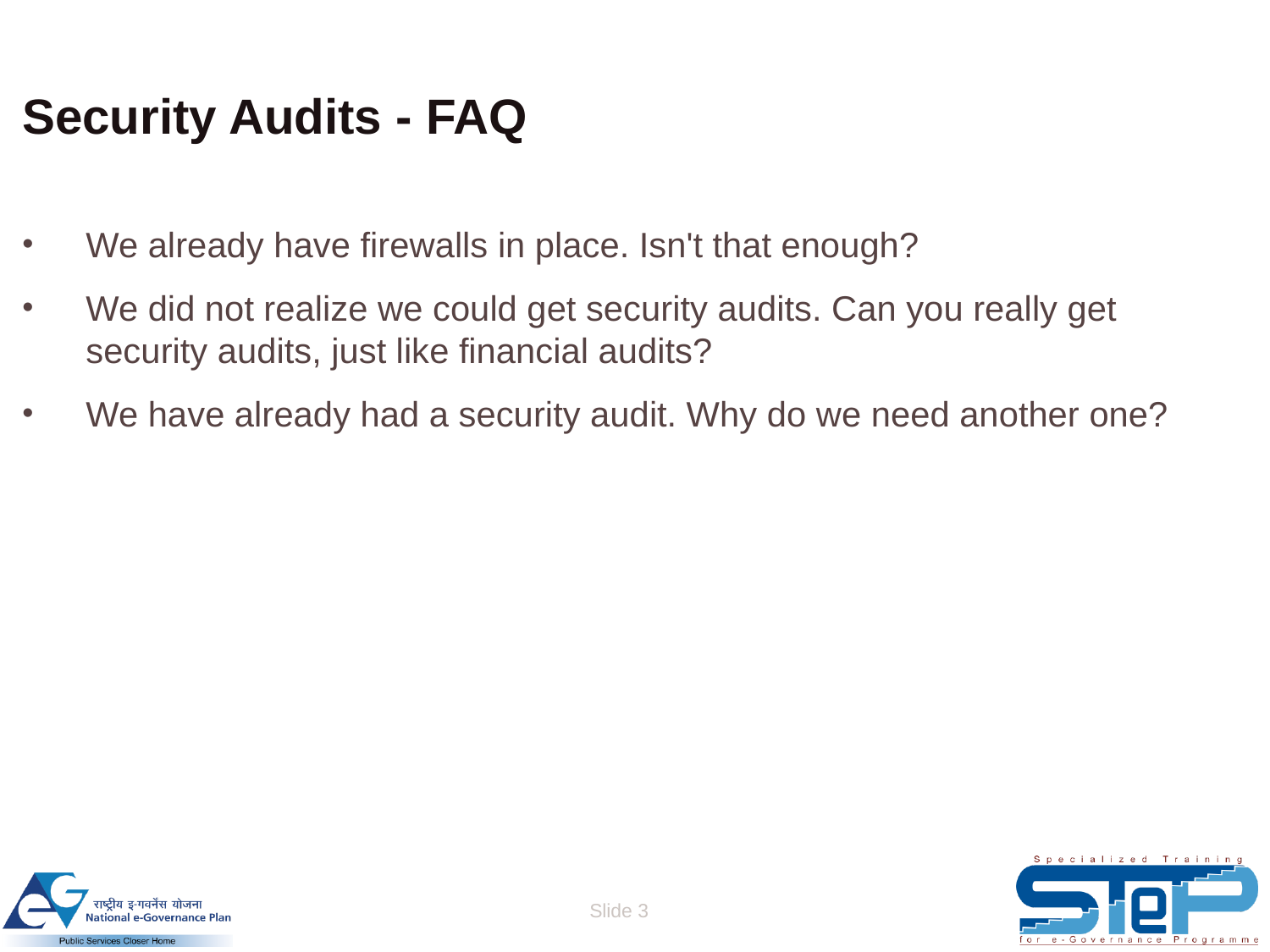

# Security Audits - FAQ
We already have firewalls in place. Isn't that enough?
We did not realize we could get security audits. Can you really get security audits, just like financial audits?
We have already had a security audit. Why do we need another one?